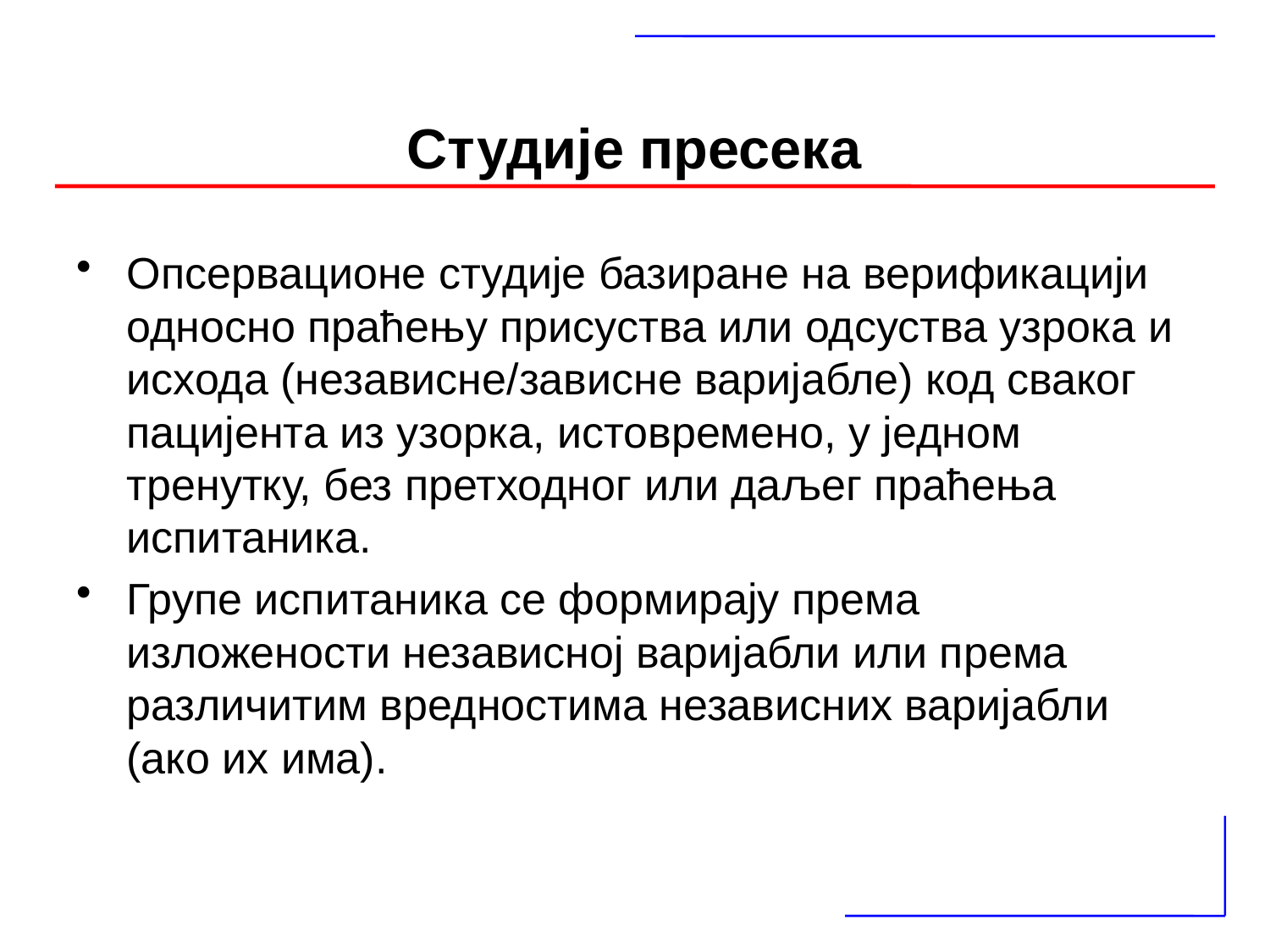

# Студије пресека
Опсервационе студије базиране на верификацији односно праћењу присуства или одсуства узрока и исхода (независне/зависне варијабле) код сваког пацијента из узорка, истовремено, у једном тренутку, без претходног или даљег праћења испитаника.
Групе испитаника се формирају према изложености независној варијабли или према различитим вредностима независних варијабли (ако их има).